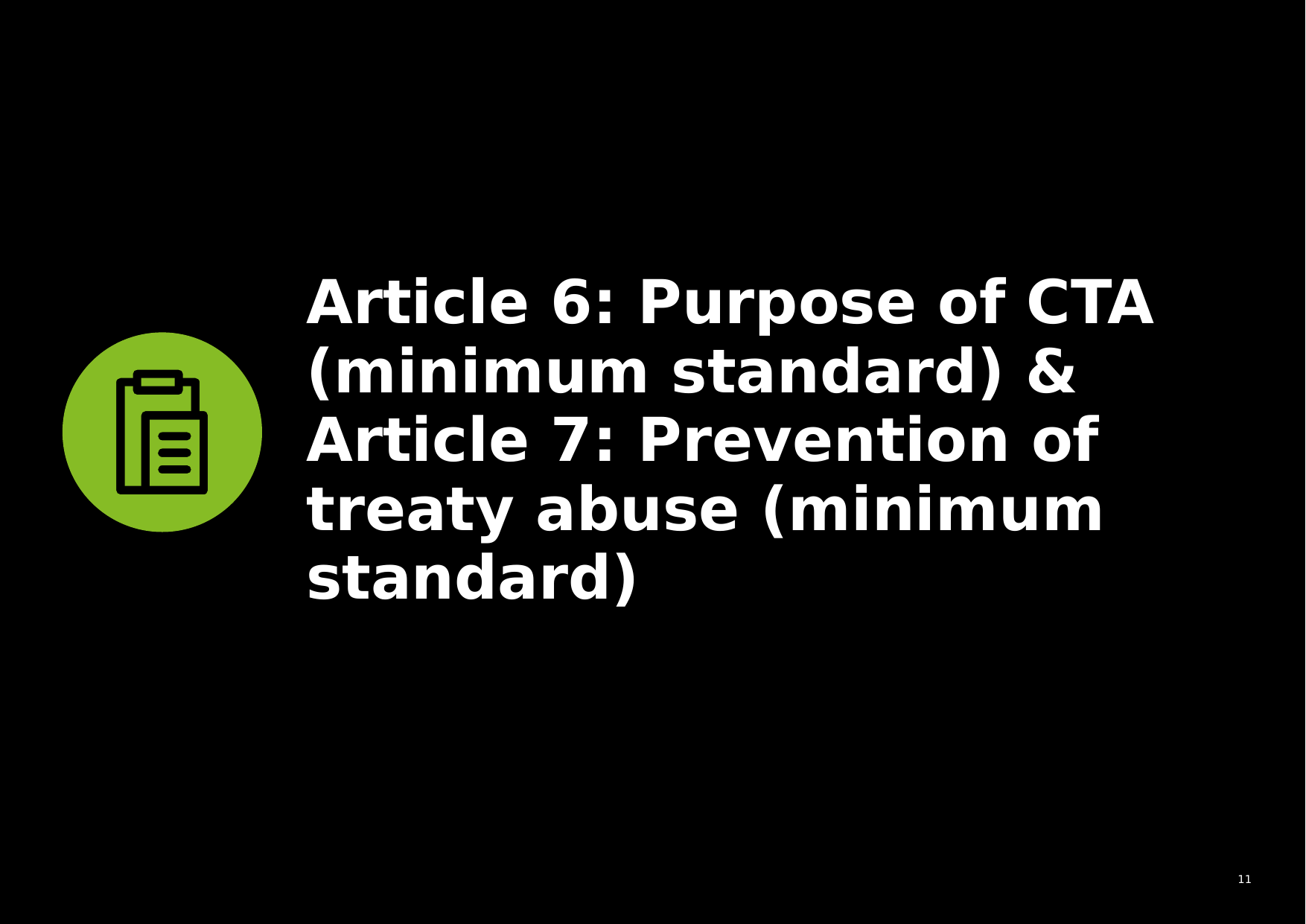

# Article 6: Purpose of CTA (minimum standard) & Article 7: Prevention of treaty abuse (minimum standard)